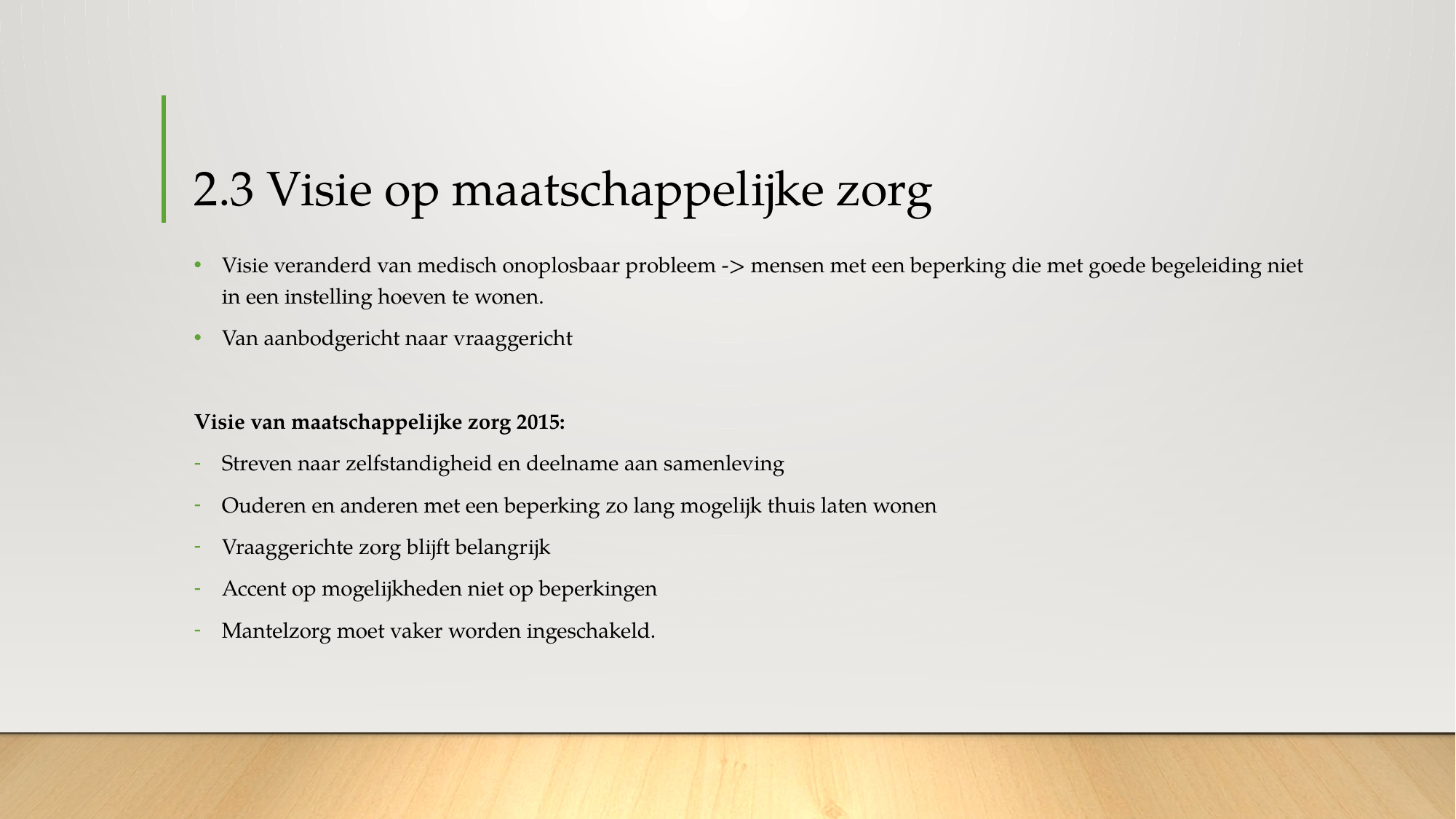

# 2.3 Visie op maatschappelijke zorg
Visie veranderd van medisch onoplosbaar probleem -> mensen met een beperking die met goede begeleiding niet in een instelling hoeven te wonen.
Van aanbodgericht naar vraaggericht

Visie van maatschappelijke zorg 2015:
Streven naar zelfstandigheid en deelname aan samenleving
Ouderen en anderen met een beperking zo lang mogelijk thuis laten wonen
Vraaggerichte zorg blijft belangrijk
Accent op mogelijkheden niet op beperkingen
Mantelzorg moet vaker worden ingeschakeld.